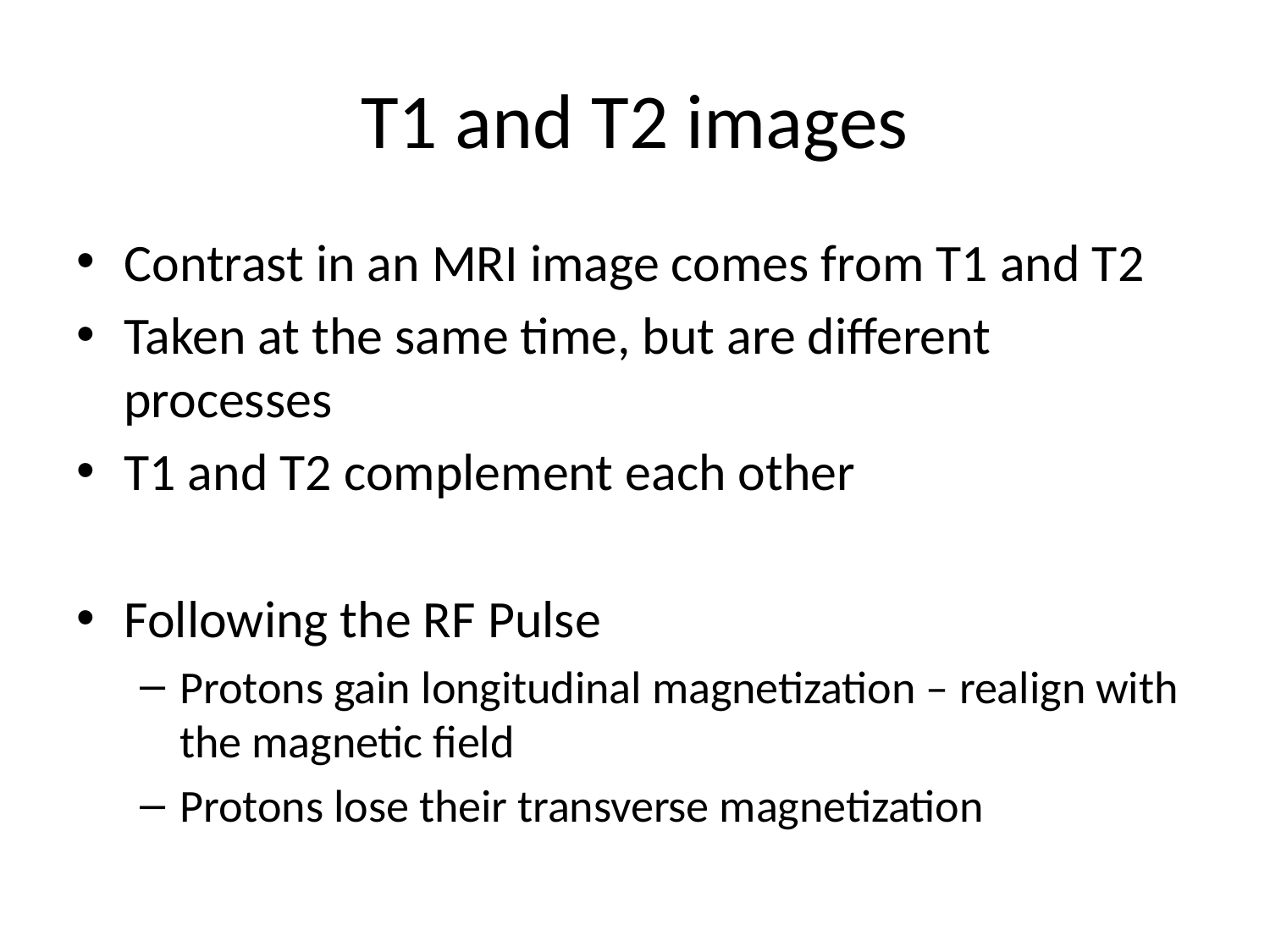

# T1 and T2 images
Contrast in an MRI image comes from T1 and T2
Taken at the same time, but are different processes
T1 and T2 complement each other

Following the RF Pulse
Protons gain longitudinal magnetization – realign with the magnetic field
Protons lose their transverse magnetization